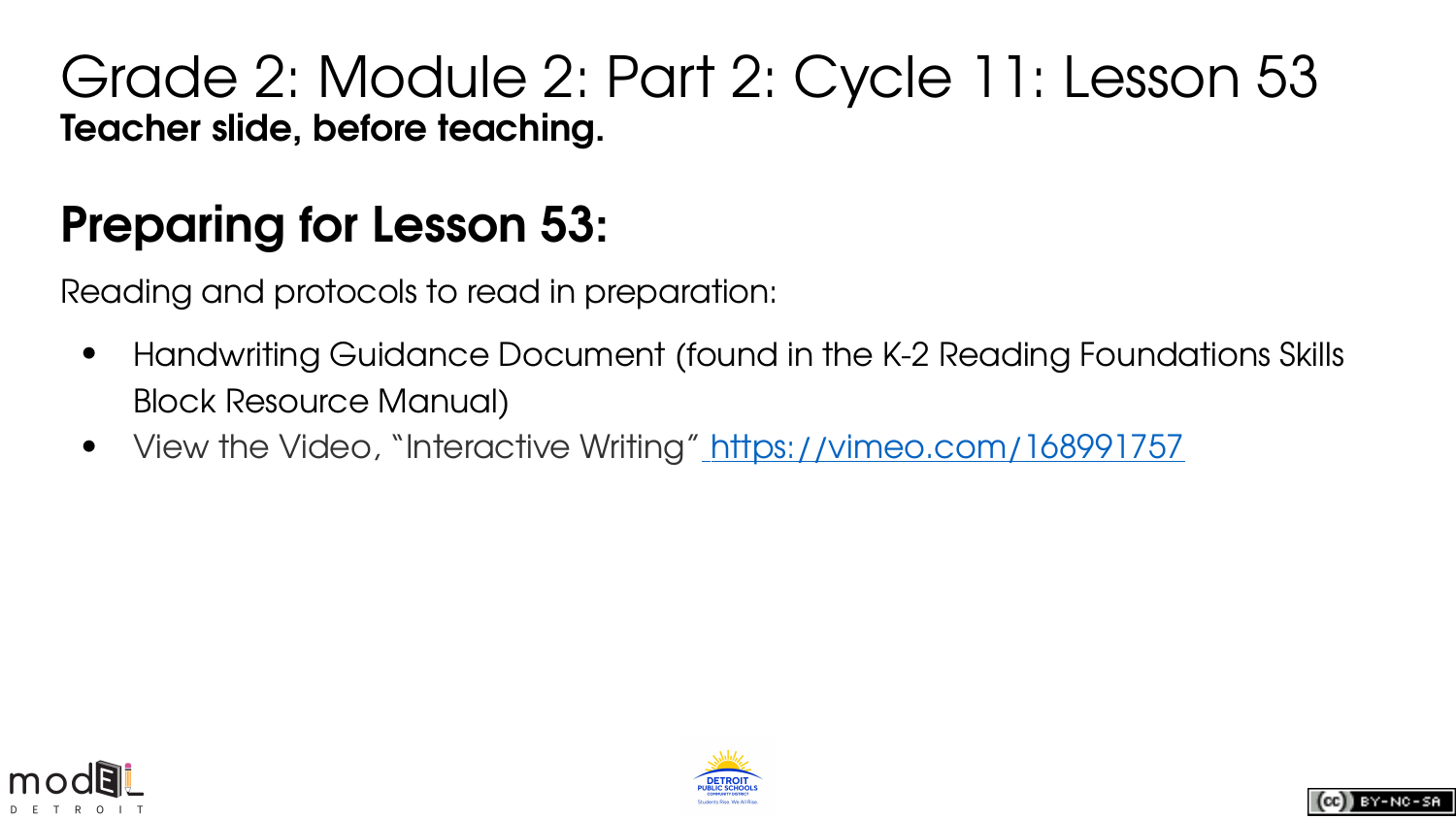

# Grade 2: Module 2: Part 2: Cycle 11: Lesson 53
Teacher slide, before teaching.
Preparing for Lesson 53:
Reading and protocols to read in preparation:
Handwriting Guidance Document (found in the K-2 Reading Foundations Skills Block Resource Manual)
View the Video, “Interactive Writing” https://vimeo.com/168991757